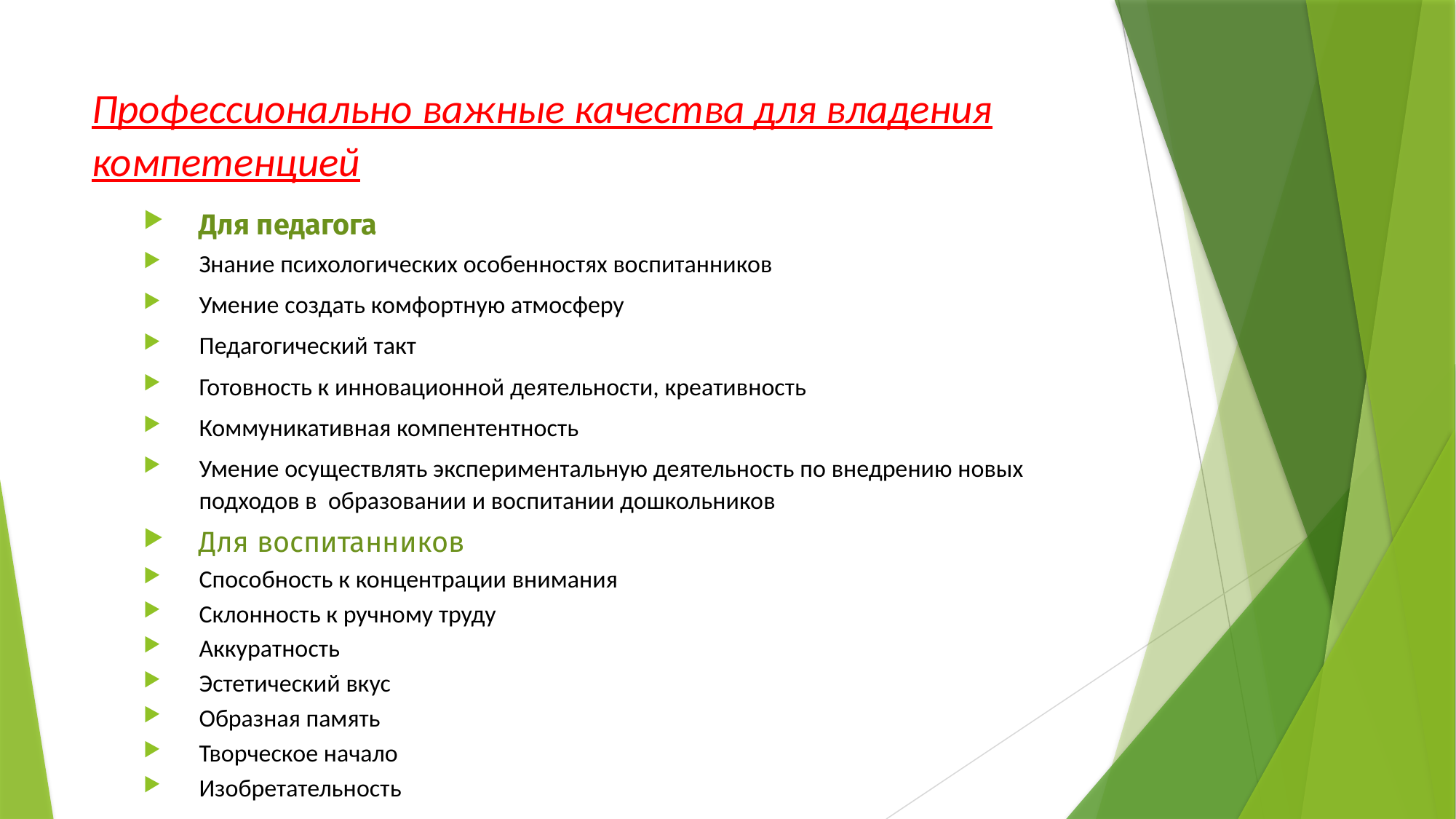

# Профессионально важные качества для владения компетенцией
Для педагога
Знание психологических особенностях воспитанников
Умение создать комфортную атмосферу
Педагогический такт
Готовность к инновационной деятельности, креативность
Коммуникативная компентентность
Умение осуществлять экспериментальную деятельность по внедрению новых подходов в  образовании и воспитании дошкольников
Для воспитанников
Способность к концентрации внимания
Склонность к ручному труду
Аккуратность
Эстетический вкус
Образная память
Творческое начало
Изобретательность